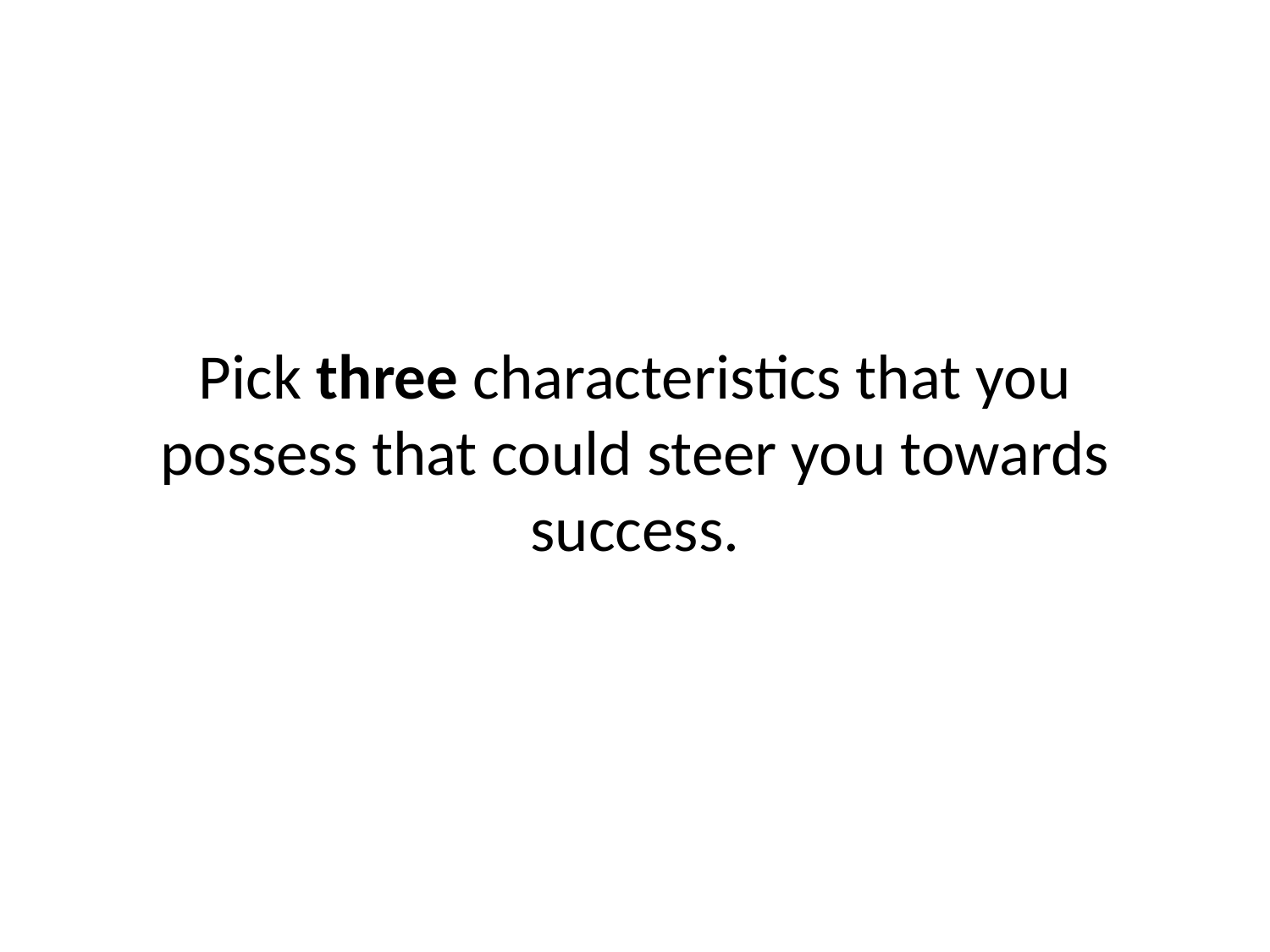

Pick three characteristics that you possess that could steer you towards success.